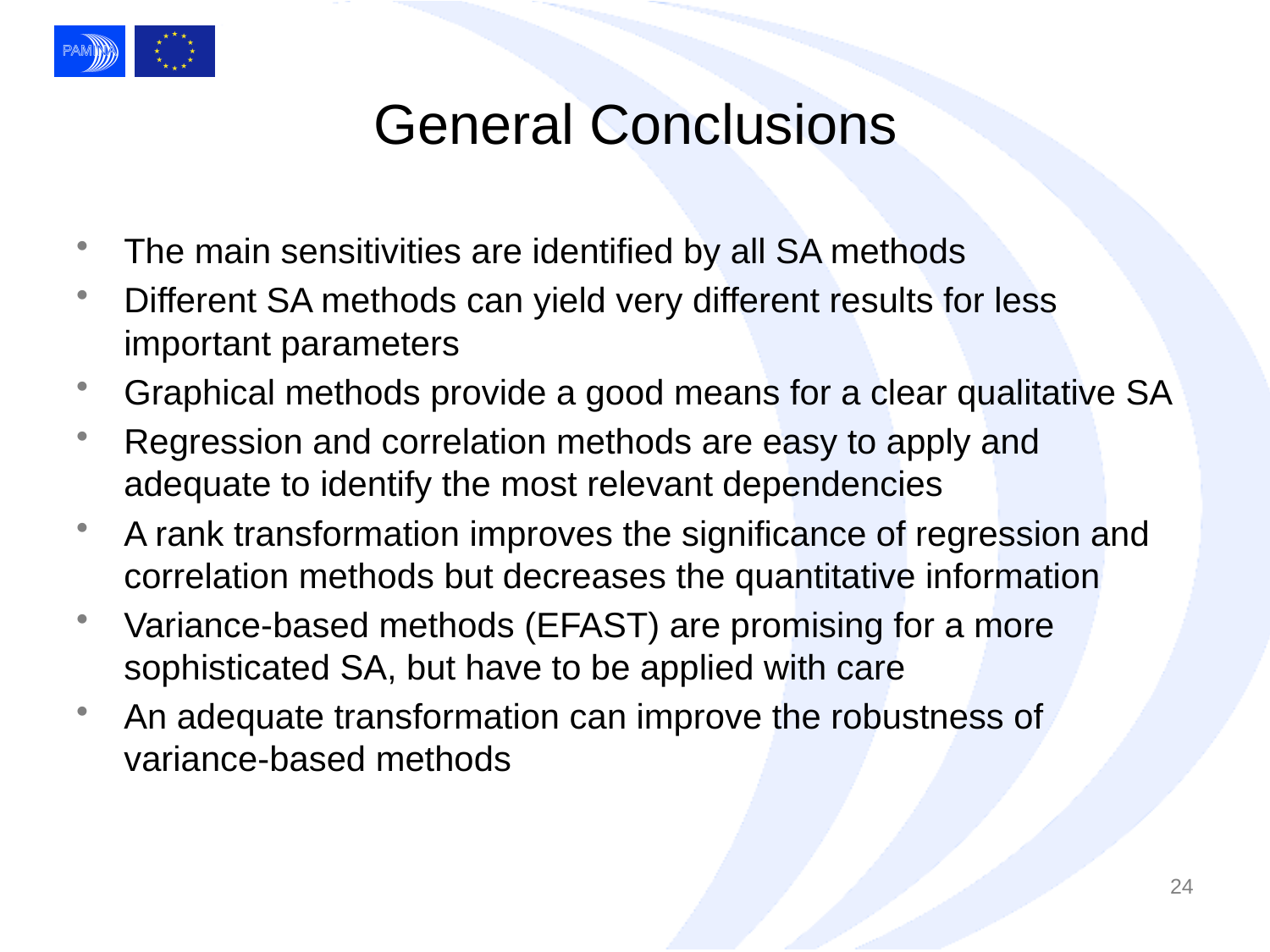

# General Conclusions
The main sensitivities are identified by all SA methods
Different SA methods can yield very different results for less important parameters
Graphical methods provide a good means for a clear qualitative SA
Regression and correlation methods are easy to apply and adequate to identify the most relevant dependencies
A rank transformation improves the significance of regression and correlation methods but decreases the quantitative information
Variance-based methods (EFAST) are promising for a more sophisticated SA, but have to be applied with care
An adequate transformation can improve the robustness of variance-based methods

24